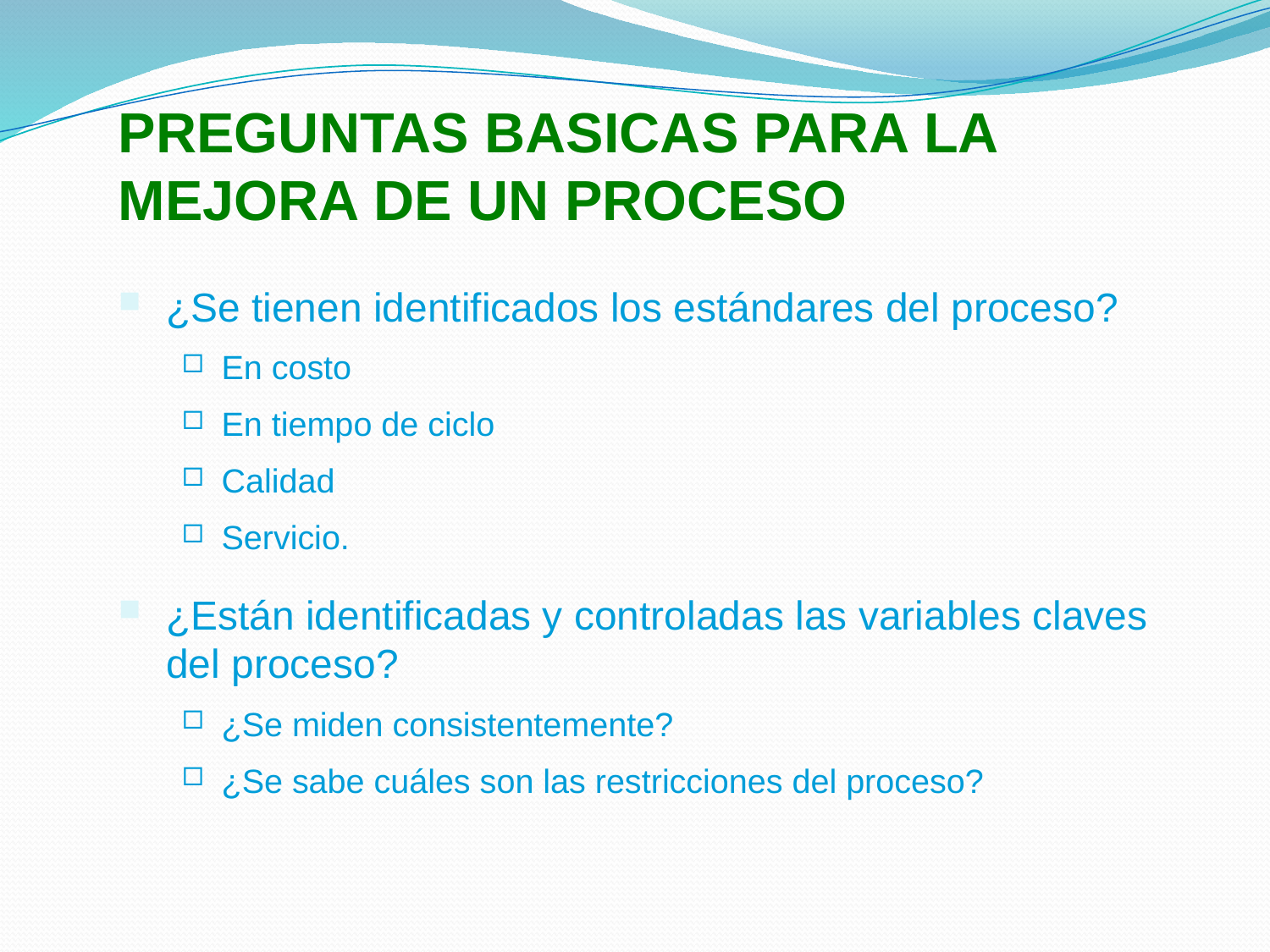

PREGUNTAS BASICAS PARA LA MEJORA DE UN PROCESO
¿Se tienen identificados los estándares del proceso?

En costo

En tiempo de ciclo

Calidad

Servicio.

¿Están identificadas y controladas las variables claves del proceso?

¿Se miden consistentemente?

¿Se sabe cuáles son las restricciones del proceso?